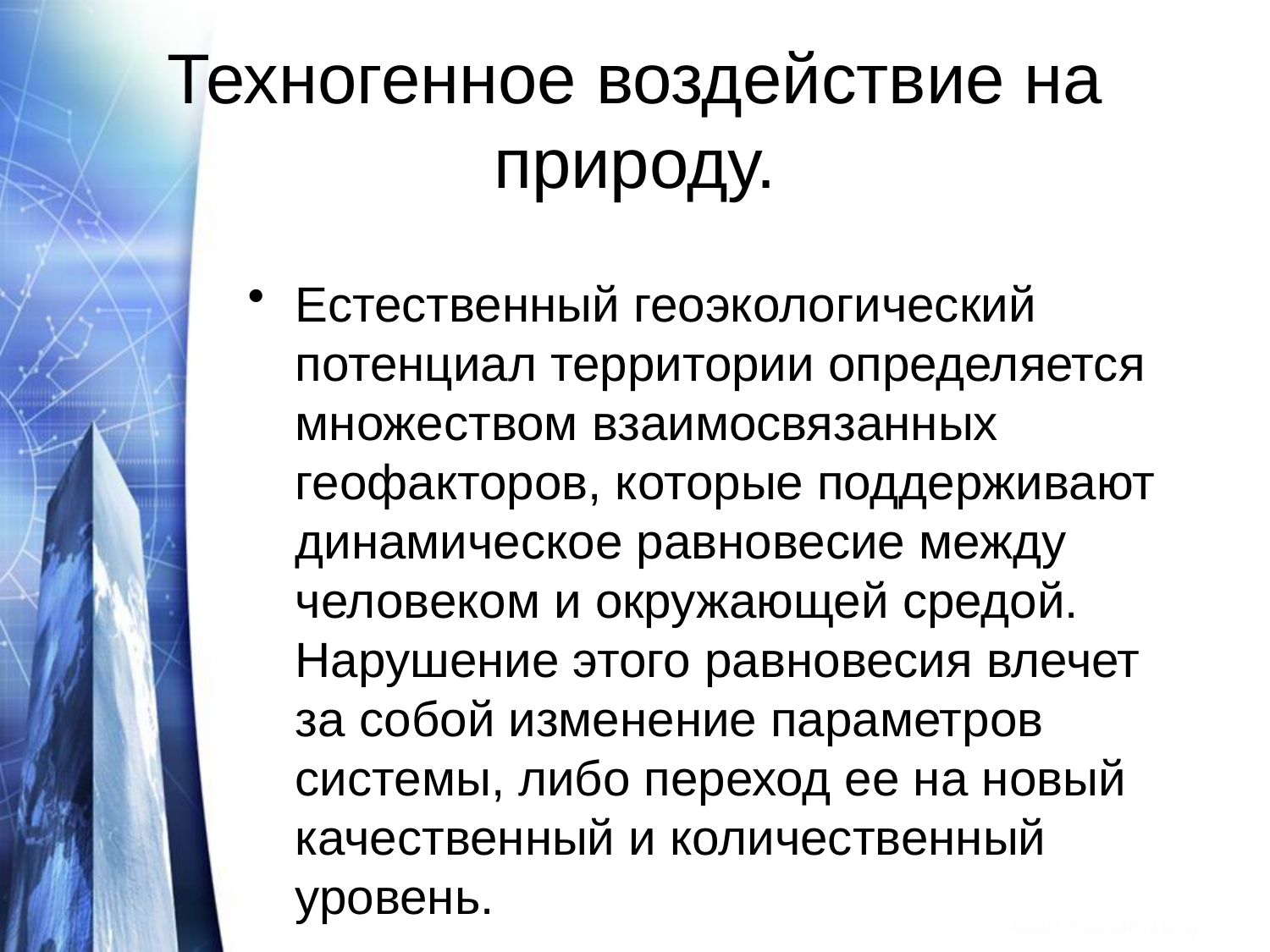

# Техногенное воздействие на природу.
Естественный геоэкологический потенциал территории определяется множеством взаимосвязанных геофакторов, которые поддерживают динамическое равновесие между человеком и окружающей средой. Нарушение этого равновесия влечет за собой изменение параметров системы, либо переход ее на новый качественный и количественный уровень.